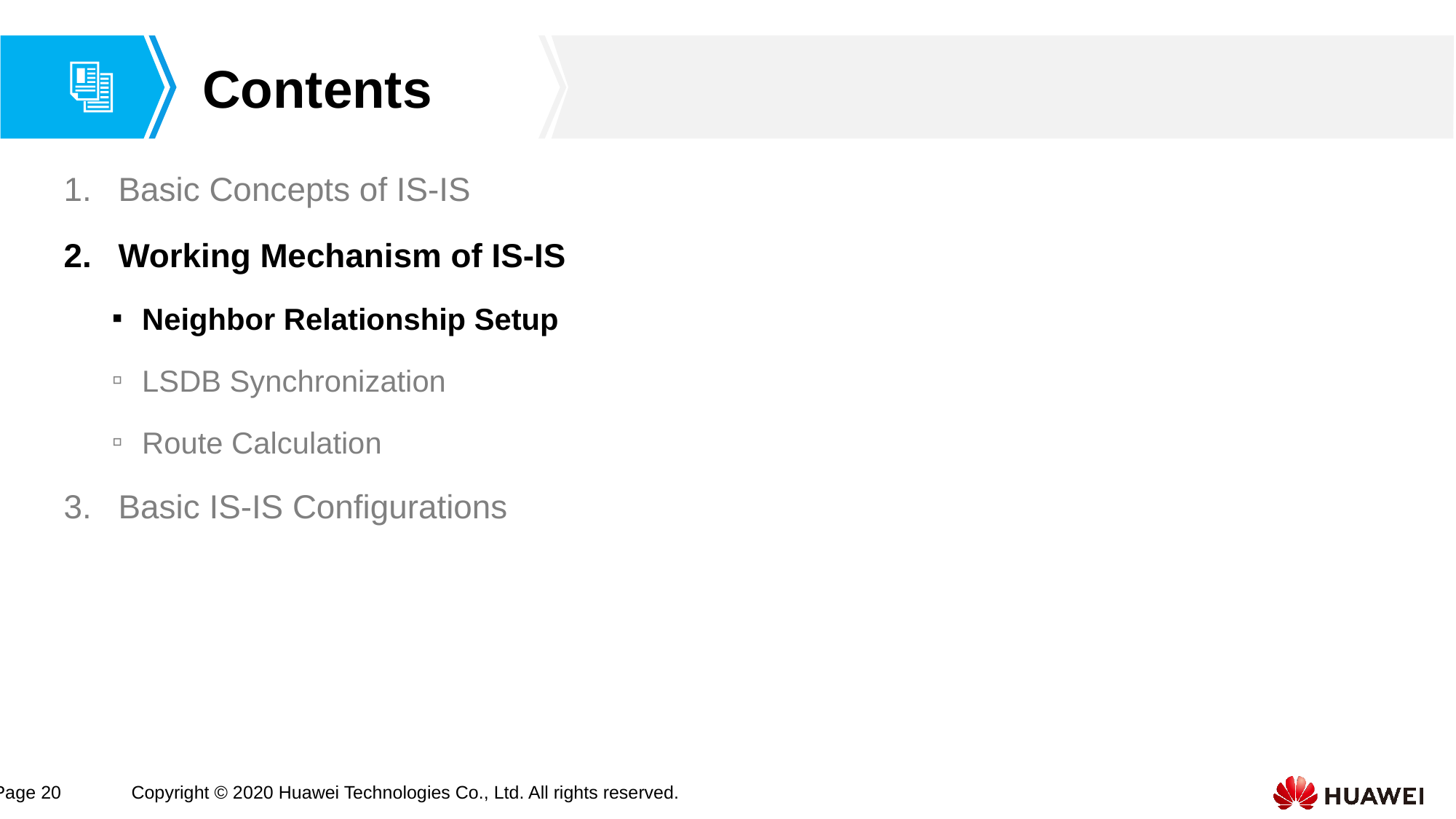

Basic Concepts of IS-IS
Working Mechanism of IS-IS
Neighbor Relationship Setup
LSDB Synchronization
Route Calculation
Basic IS-IS Configurations